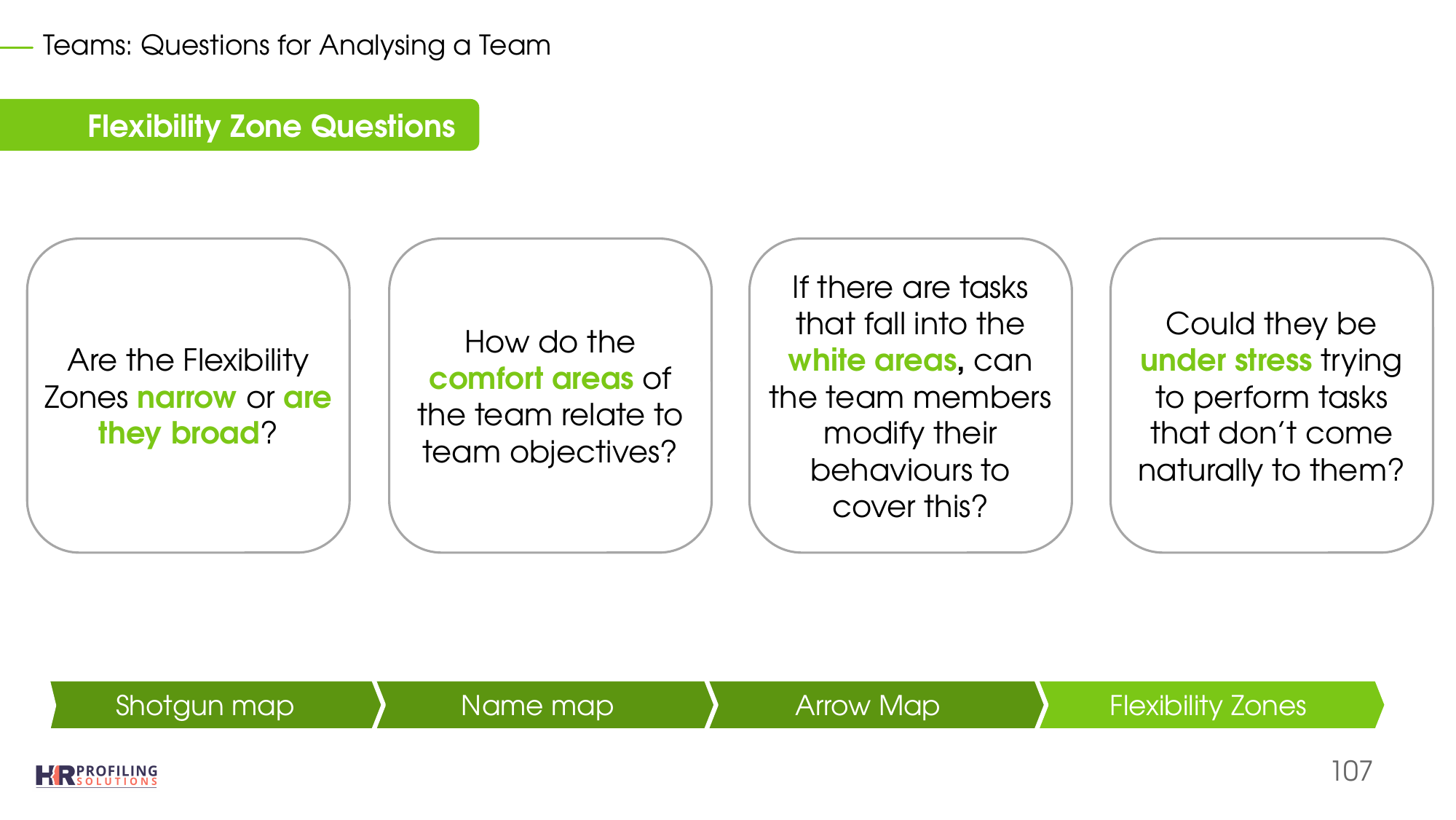

Teams: Questions for Analysing a Team
Flexibility Zone Questions
Are the Flexibility Zones narrow or are they broad?
How do the comfort areas of the team relate to team objectives?
If there are tasks that fall into the white areas, can the team members modify their behaviours to cover this?
Could they be under stress trying to perform tasks that don’t come naturally to them?

Shotgun map
Name map
Arrow Map
Flexibility Zones
107